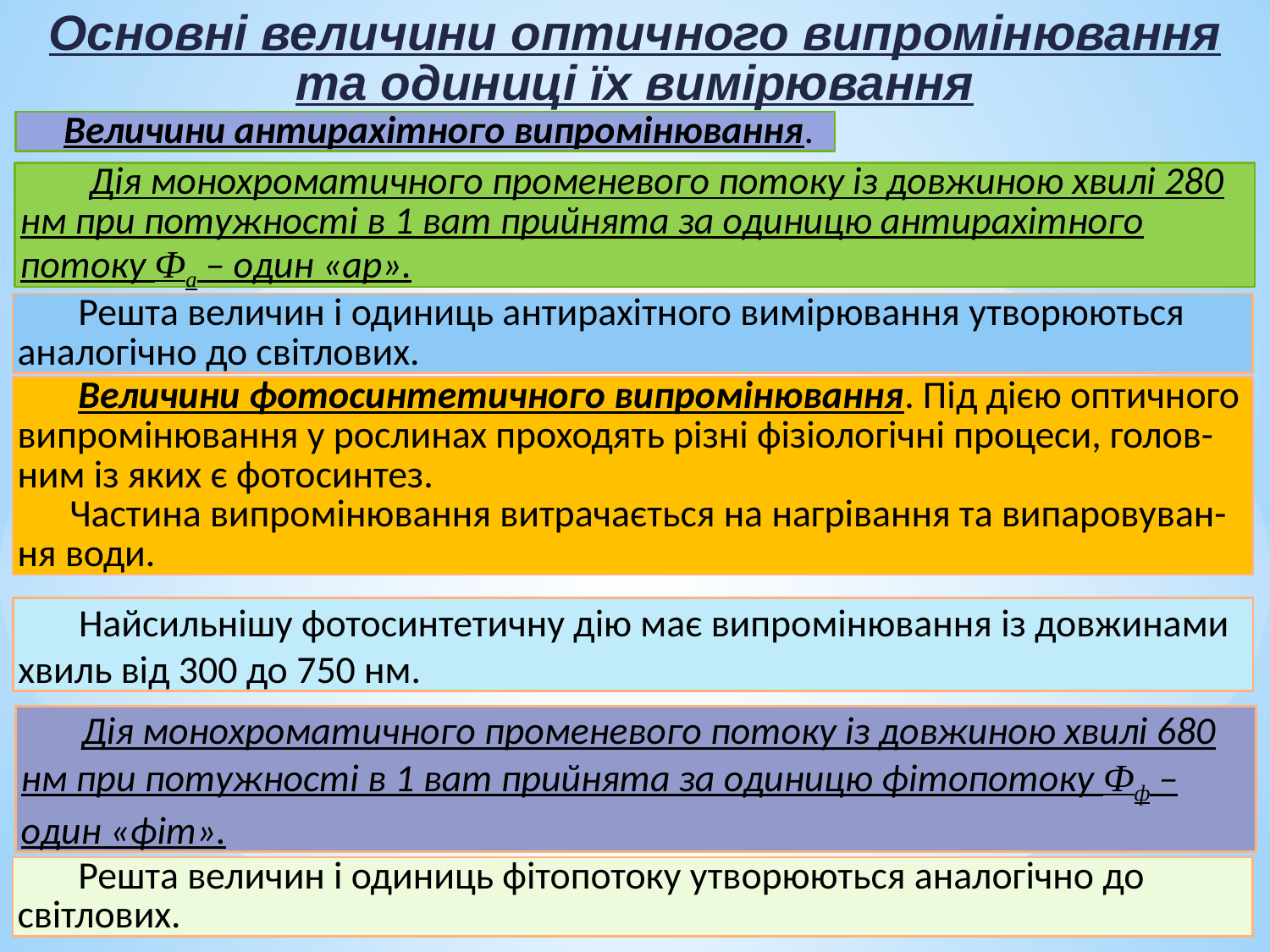

Основні величини оптичного випромінювання та одиниці їх вимірювання
     Величини антирахітного випромінювання.
        Дія монохроматичного променевого потоку із довжиною хвилі 280 нм при потужності в 1 ват прийнята за одиницю антирахітного потоку Фа – один «ар».
       Решта величин і одиниць антирахітного вимірювання утворюються аналогічно до світлових.
       Величини фотосинтетичного випромінювання. Під дією оптичного випромінювання у рослинах проходять різні фізіологічні процеси, голов-ним із яких є фотосинтез.
      Частина випромінювання витрачається на нагрівання та випаровуван-ня води.
       Найсильнішу фотосинтетичну дію має випромінювання із довжинами хвиль від 300 до 750 нм.
       Дія монохроматичного променевого потоку із довжиною хвилі 680 нм при потужності в 1 ват прийнята за одиницю фітопотоку Фф – один «фіт».
       Решта величин і одиниць фітопотоку утворюються аналогічно до світлових.